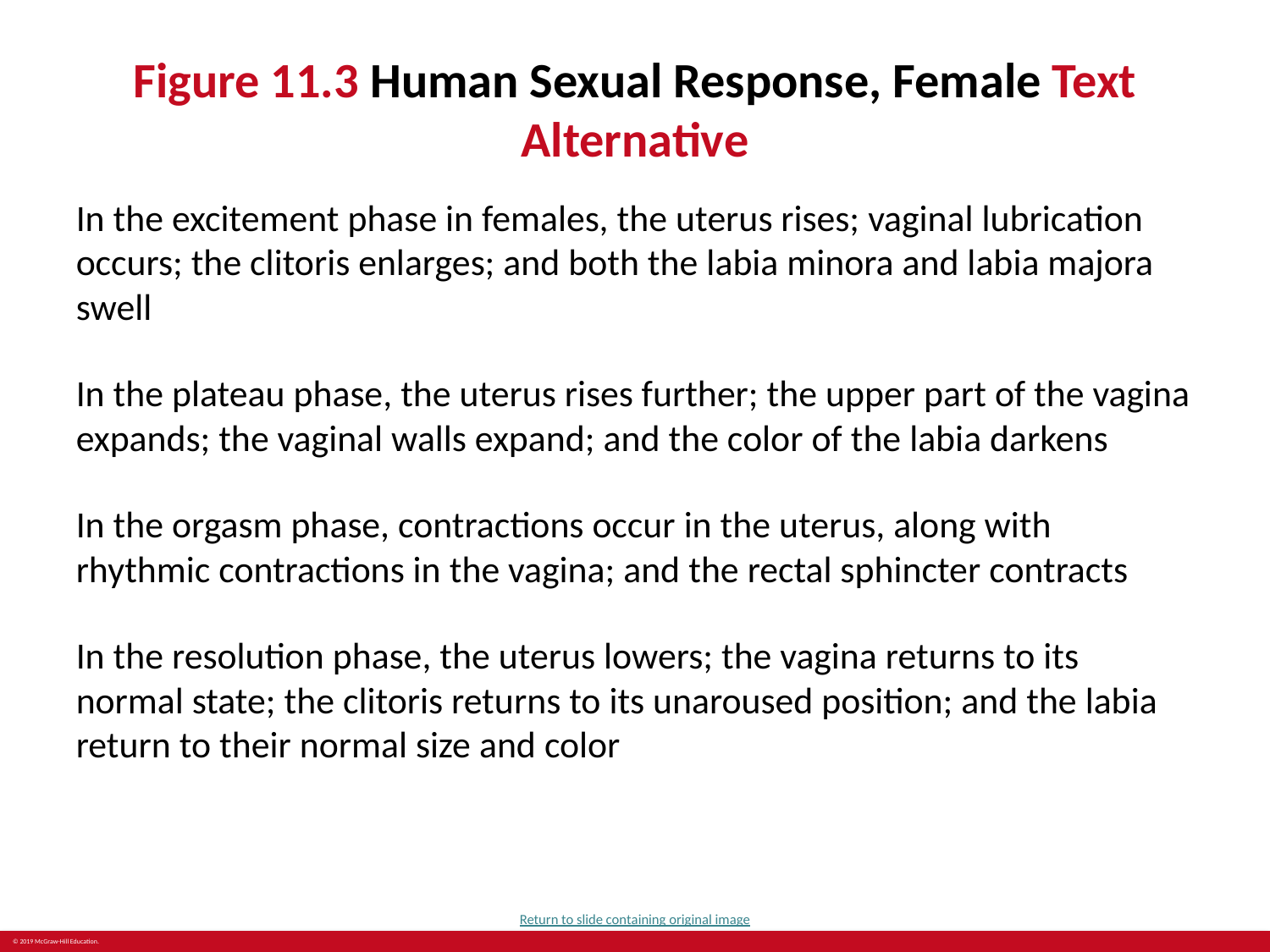

# Figure 11.3 Human Sexual Response, Female Text Alternative
In the excitement phase in females, the uterus rises; vaginal lubrication occurs; the clitoris enlarges; and both the labia minora and labia majora swell
In the plateau phase, the uterus rises further; the upper part of the vagina expands; the vaginal walls expand; and the color of the labia darkens
In the orgasm phase, contractions occur in the uterus, along with rhythmic contractions in the vagina; and the rectal sphincter contracts
In the resolution phase, the uterus lowers; the vagina returns to its normal state; the clitoris returns to its unaroused position; and the labia return to their normal size and color
Return to slide containing original image